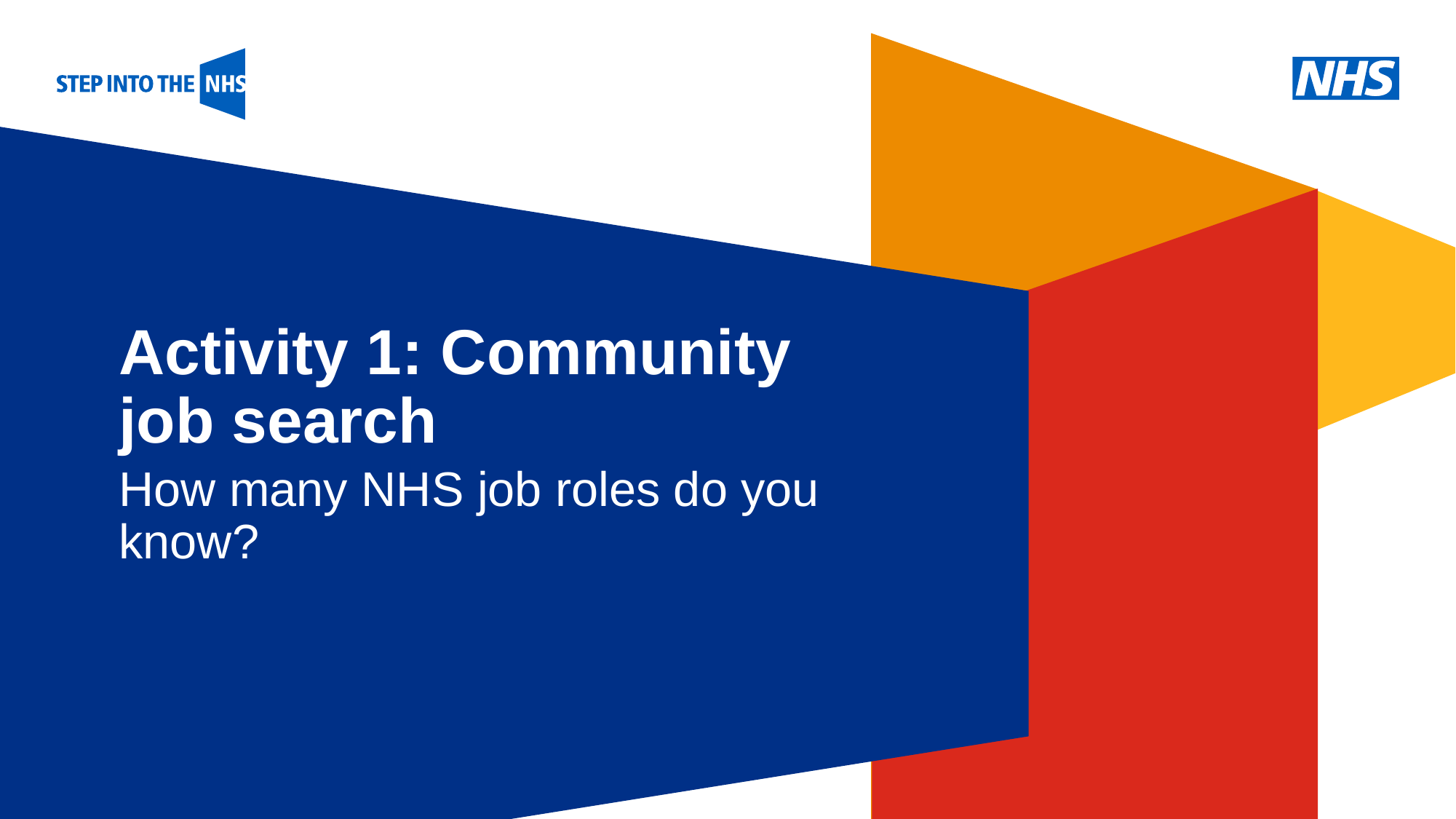

Activity 1: Community job search
How many NHS job roles do you know?